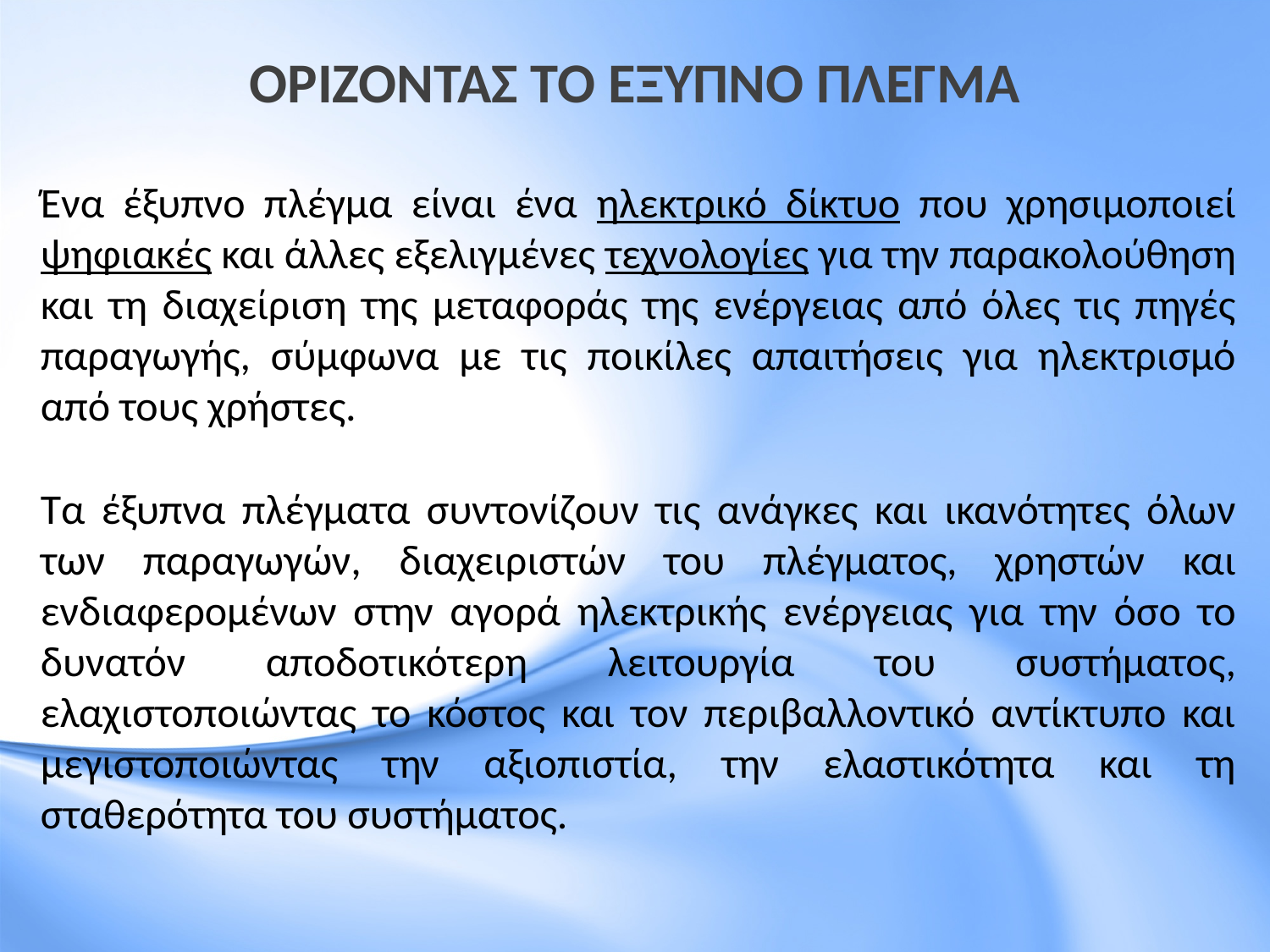

# ΟΡΙΖΟΝΤΑΣ ΤΟ ΕΞΥΠΝΟ ΠΛΕΓΜΑ
Ένα έξυπνο πλέγμα είναι ένα ηλεκτρικό δίκτυο που χρησιμοποιεί ψηφιακές και άλλες εξελιγμένες τεχνολογίες για την παρακολούθηση και τη διαχείριση της μεταφοράς της ενέργειας από όλες τις πηγές παραγωγής, σύμφωνα με τις ποικίλες απαιτήσεις για ηλεκτρισμό από τους χρήστες.
Τα έξυπνα πλέγματα συντονίζουν τις ανάγκες και ικανότητες όλων των παραγωγών, διαχειριστών του πλέγματος, χρηστών και ενδιαφερομένων στην αγορά ηλεκτρικής ενέργειας για την όσο το δυνατόν αποδοτικότερη λειτουργία του συστήματος, ελαχιστοποιώντας το κόστος και τον περιβαλλοντικό αντίκτυπο και μεγιστοποιώντας την αξιοπιστία, την ελαστικότητα και τη σταθερότητα του συστήματος.